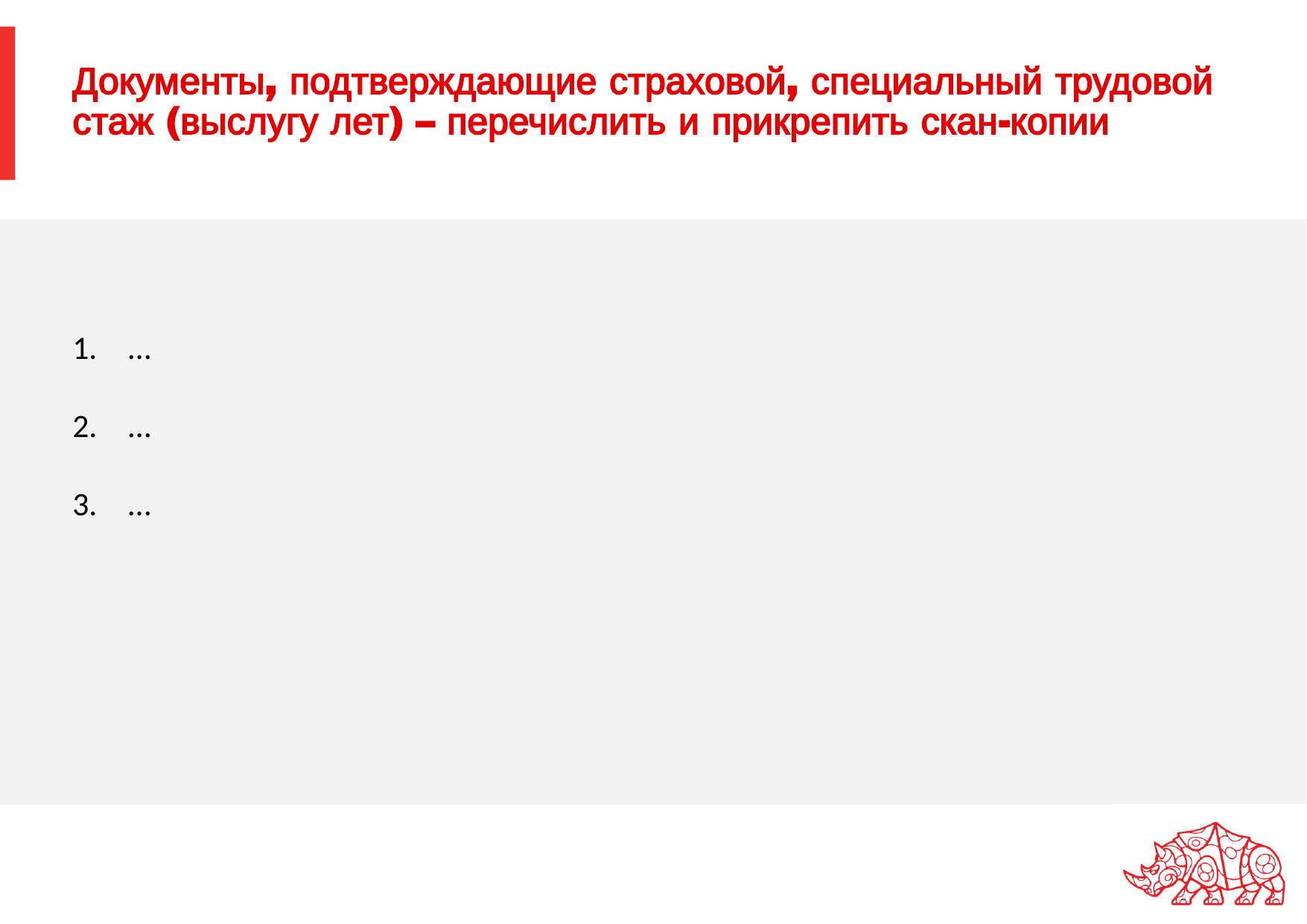

# Документы, подтверждающие страховой, специальный трудовой стаж (выслугу лет) – перечислить и прикрепить скан-копии
…

…

…